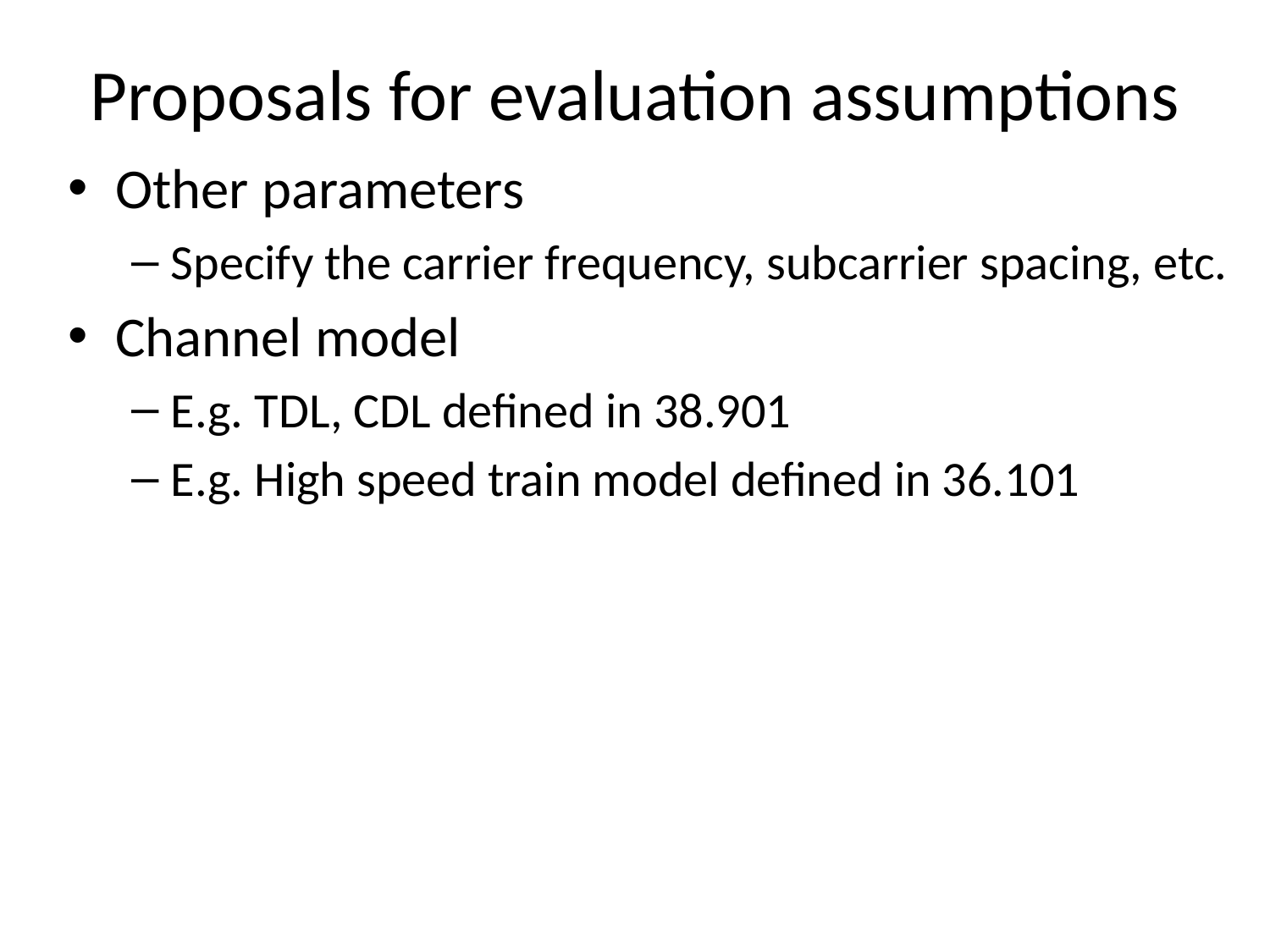

# Proposals for evaluation assumptions
Other parameters
Specify the carrier frequency, subcarrier spacing, etc.
Channel model
E.g. TDL, CDL defined in 38.901
E.g. High speed train model defined in 36.101